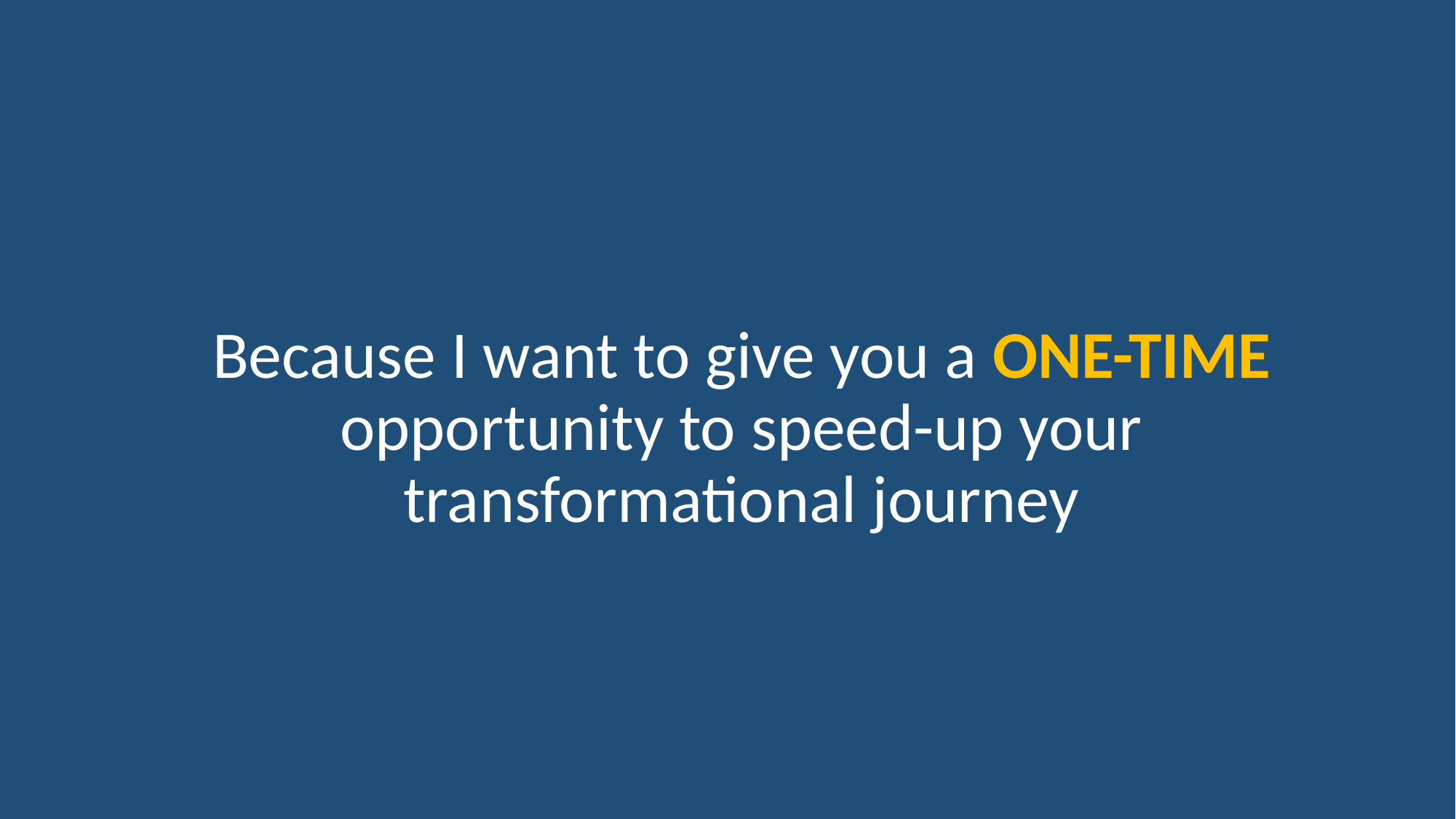

# Because I want to give you a ONE-TIME opportunity to speed-up your transformational journey